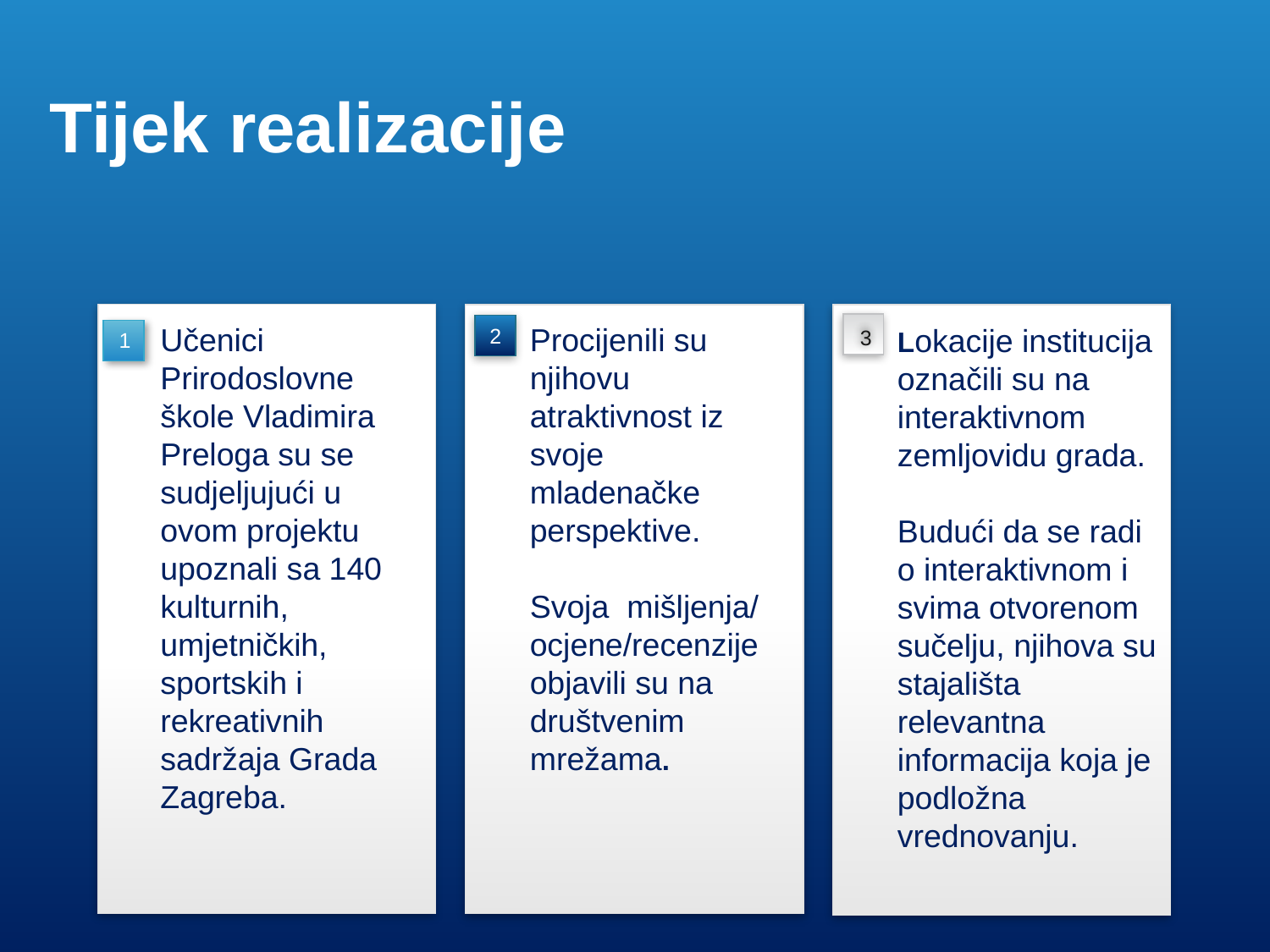

Tijek realizacije

3
Učenici Prirodoslovne škole Vladimira Preloga su se sudjeljujući u ovom projektu upoznali sa 140 kulturnih, umjetničkih, sportskih i rekreativnih sadržaja Grada Zagreba.
Procijenili su njihovu atraktivnost iz svoje  mladenačke  perspektive.

Svoja  mišljenja/ ocjene/recenzije objavili su na društvenim mrežama.
Lokacije institucija označili su na interaktivnom zemljovidu grada.

Budući da se radi o interaktivnom i svima otvorenom sučelju, njihova su stajališta  relevantna informacija koja je podložna vrednovanju.

2

1
Your own footer
Your Logo